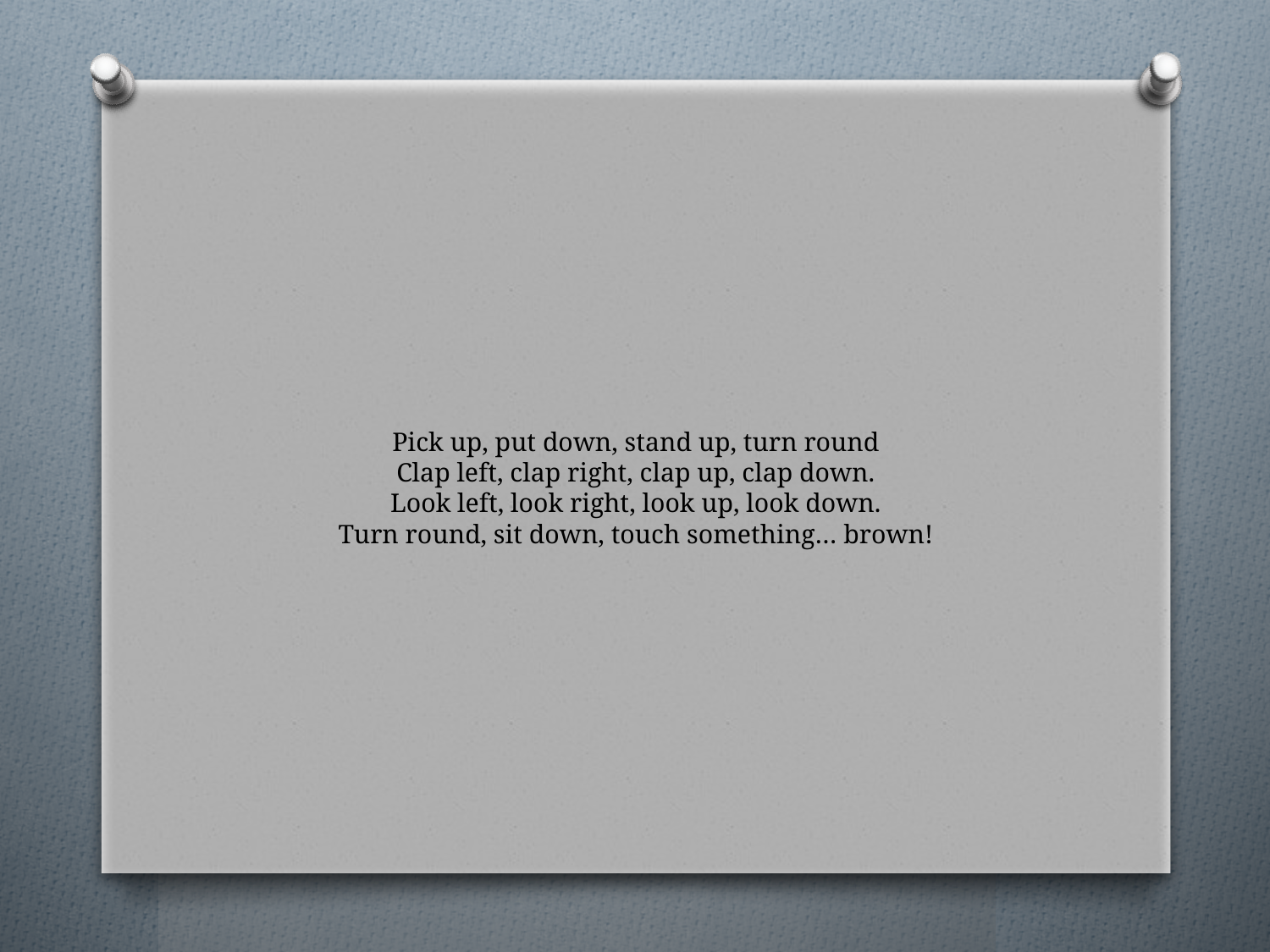

# Pick up, put down, stand up, turn round Clap left, clap right, clap up, clap down. Look left, look right, look up, look down. Turn round, sit down, touch something… brown!